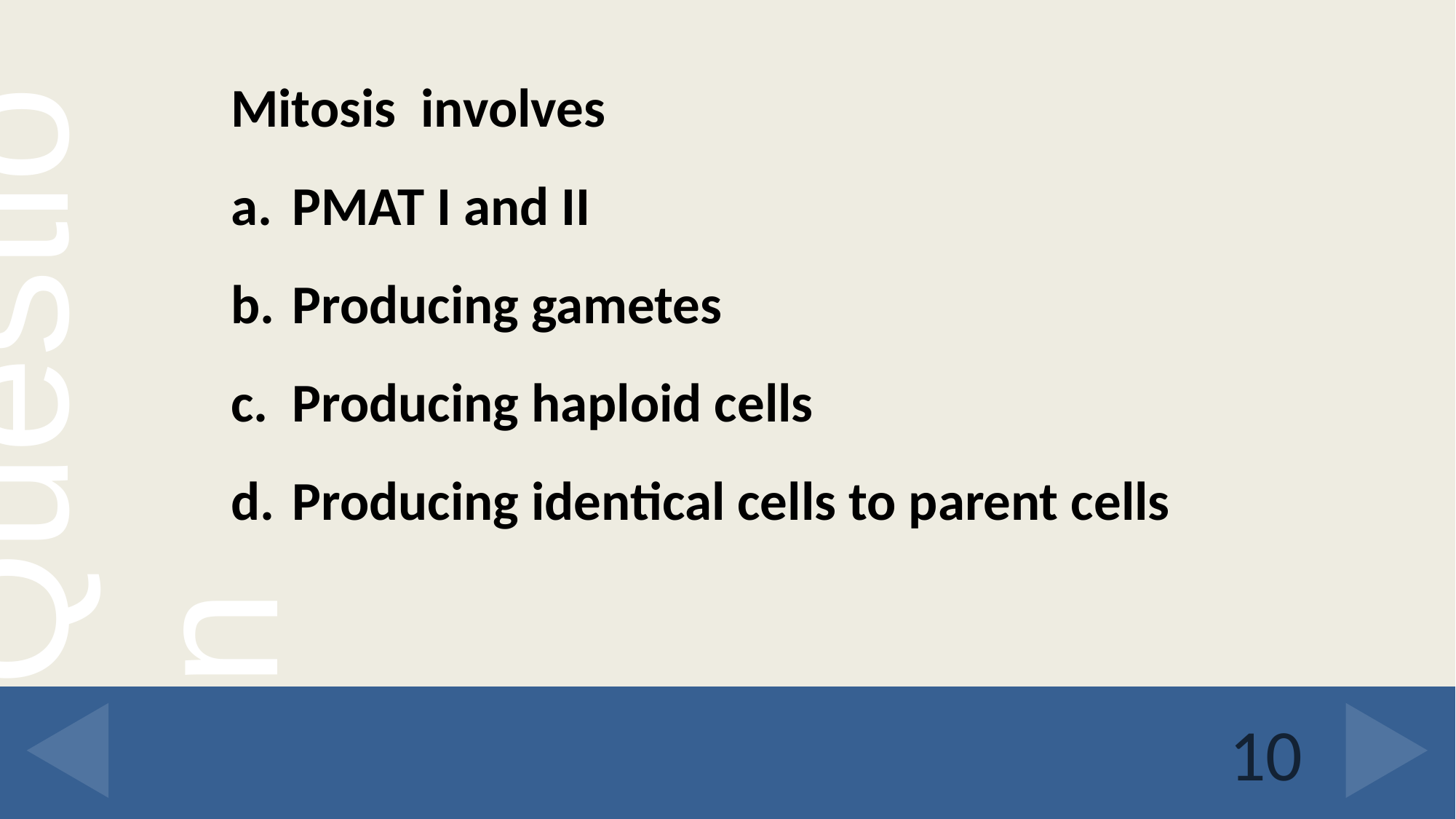

Mitosis  involves
PMAT I and II
Producing gametes
Producing haploid cells
Producing identical cells to parent cells

10